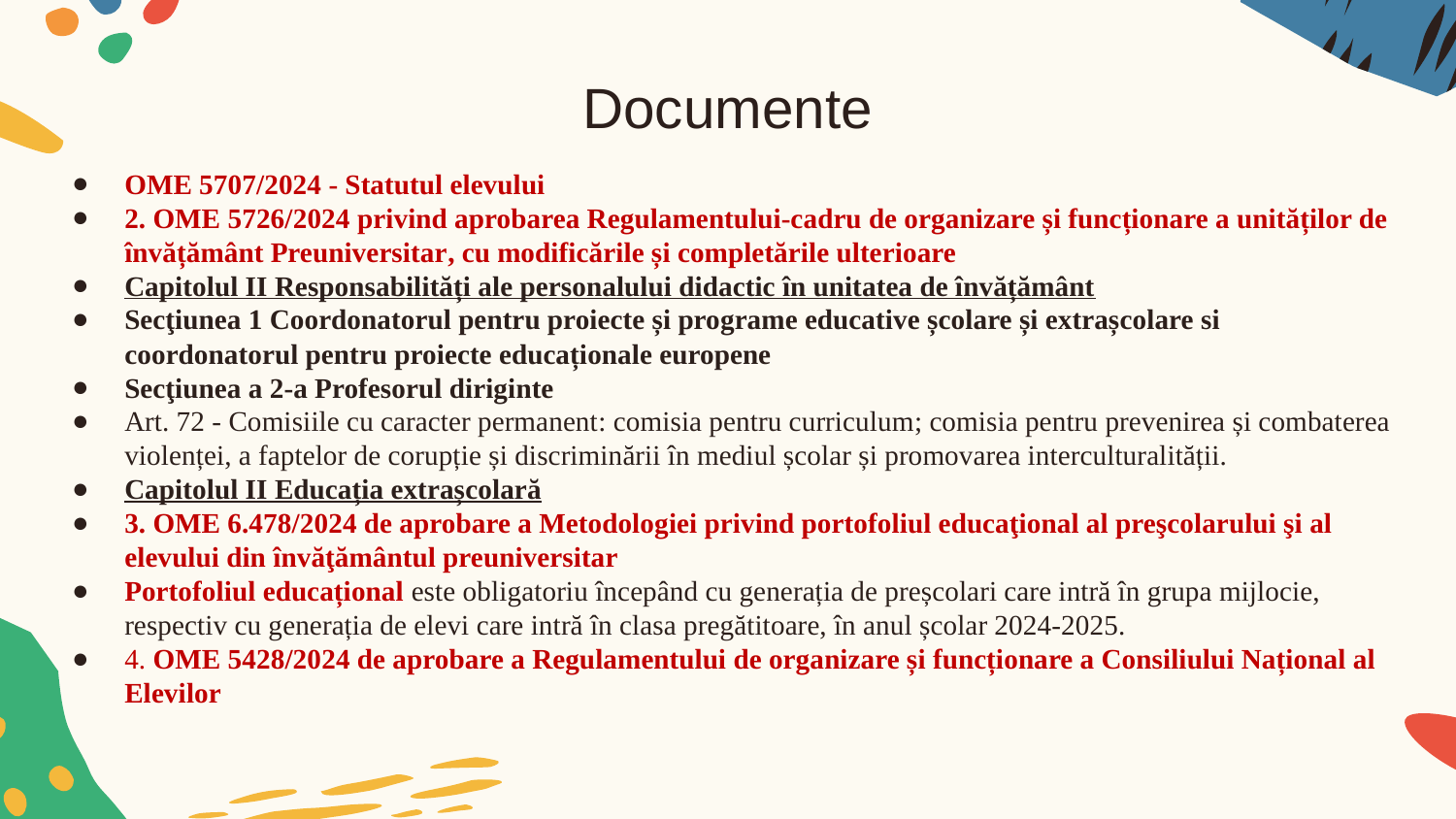

# Documente
OME 5707/2024 - Statutul elevului
2. OME 5726/2024 privind aprobarea Regulamentului-cadru de organizare și funcționare a unităților de învățământ Preuniversitar, cu modificările și completările ulterioare
Capitolul II Responsabilități ale personalului didactic în unitatea de învățământ
Secţiunea 1 Coordonatorul pentru proiecte și programe educative școlare și extrașcolare si coordonatorul pentru proiecte educaționale europene
Secţiunea a 2-a Profesorul diriginte
Art. 72 - Comisiile cu caracter permanent: comisia pentru curriculum; comisia pentru prevenirea și combaterea violenței, a faptelor de corupție și discriminării în mediul școlar și promovarea interculturalității.
Capitolul II Educația extrașcolară
3. OME 6.478/2024 de aprobare a Metodologiei privind portofoliul educaţional al preşcolarului şi al elevului din învăţământul preuniversitar
Portofoliul educațional este obligatoriu începând cu generația de preșcolari care intră în grupa mijlocie, respectiv cu generația de elevi care intră în clasa pregătitoare, în anul școlar 2024-2025.
4. OME 5428/2024 de aprobare a Regulamentului de organizare și funcționare a Consiliului Național al Elevilor